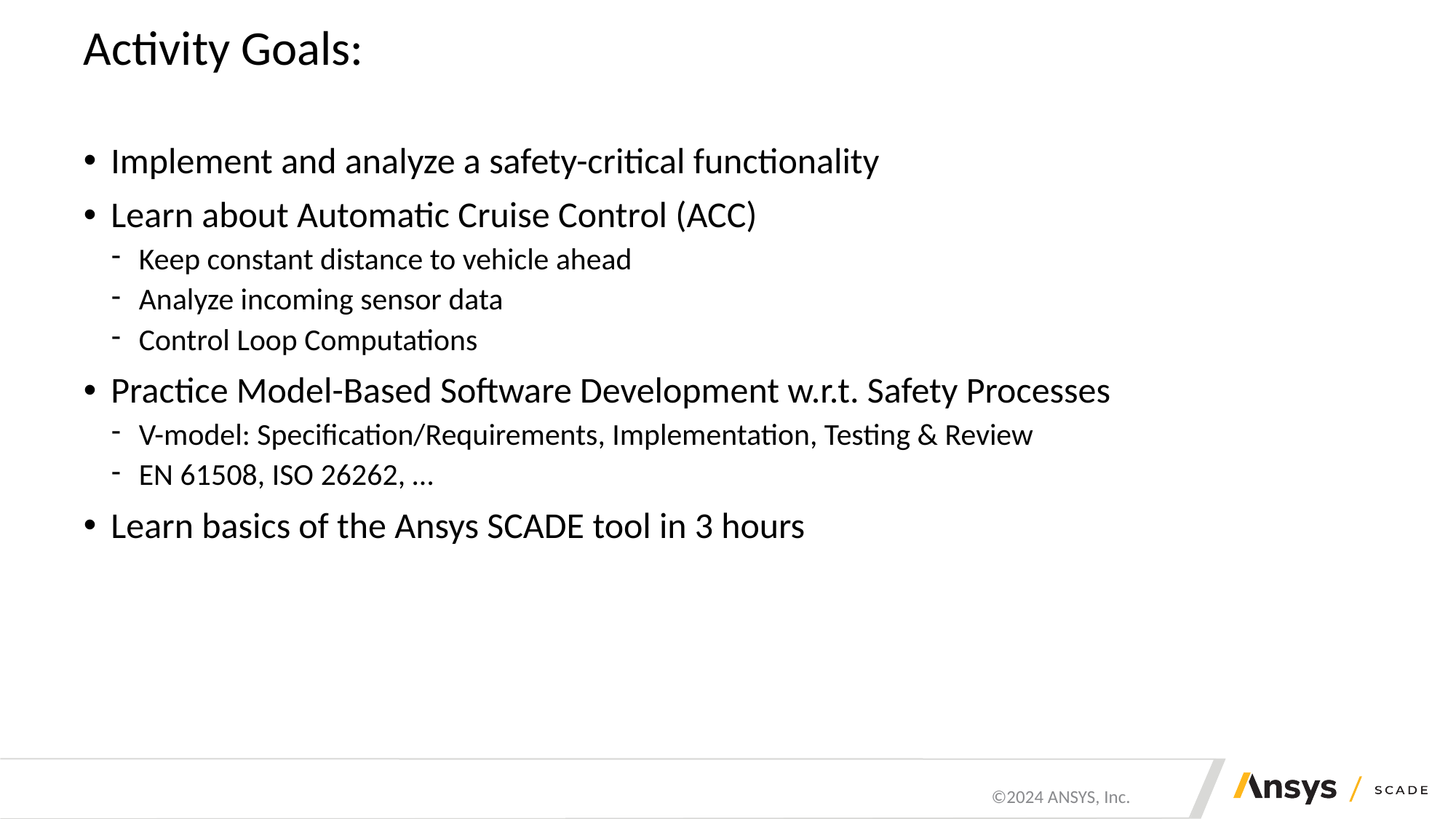

# Activity Goals:
Implement and analyze a safety-critical functionality
Learn about Automatic Cruise Control (ACC)
Keep constant distance to vehicle ahead
Analyze incoming sensor data
Control Loop Computations
Practice Model-Based Software Development w.r.t. Safety Processes
V-model: Specification/Requirements, Implementation, Testing & Review
EN 61508, ISO 26262, …
Learn basics of the Ansys SCADE tool in 3 hours